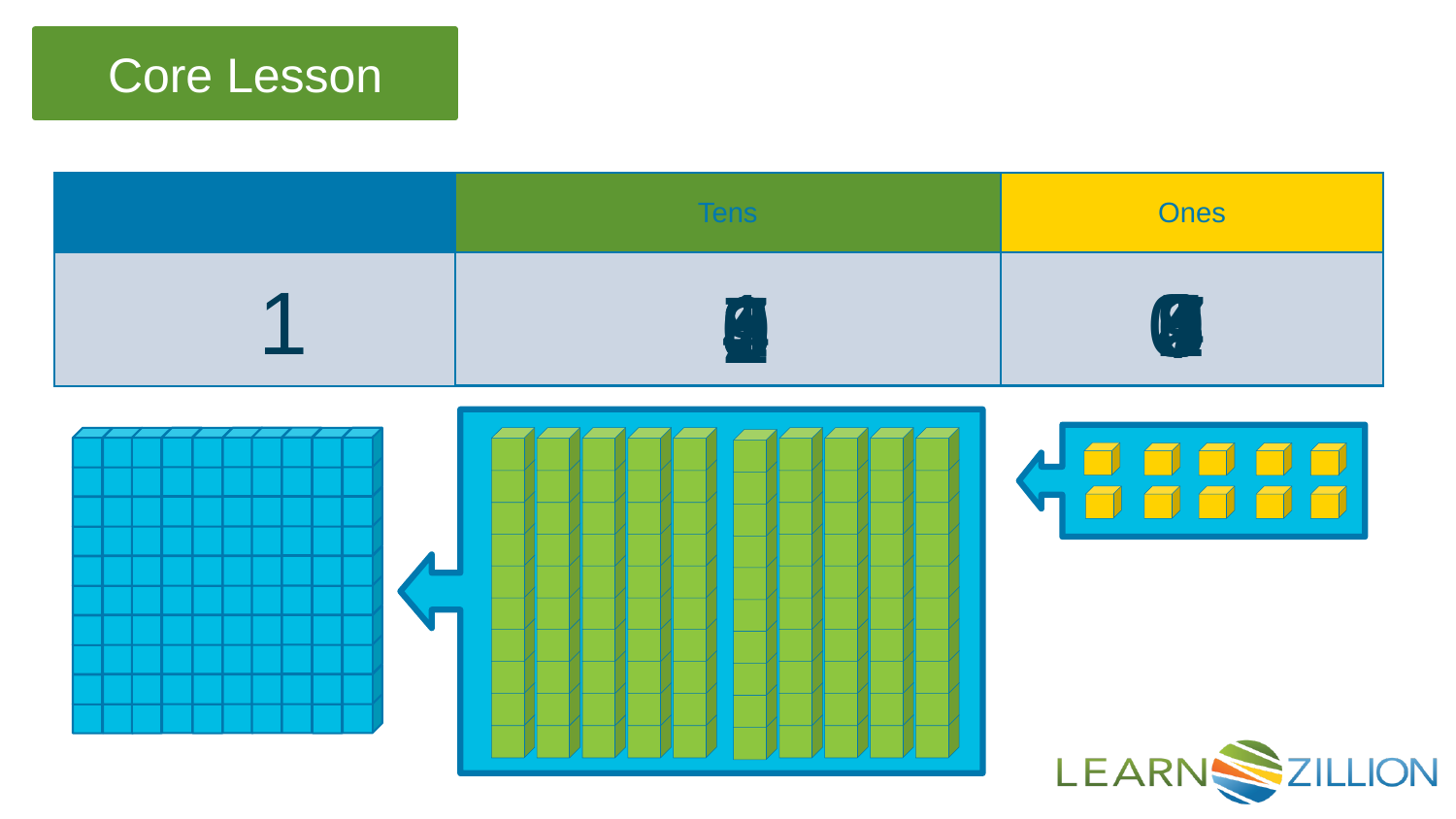

| Hundreds | Tens | Ones |
| --- | --- | --- |
|  |  |  |
| Tens | Ones |
| --- | --- |
|  |  |
1
1
0
1
2
3
4
5
6
8
9
7
3
4
5
6
7
8
9
0
2